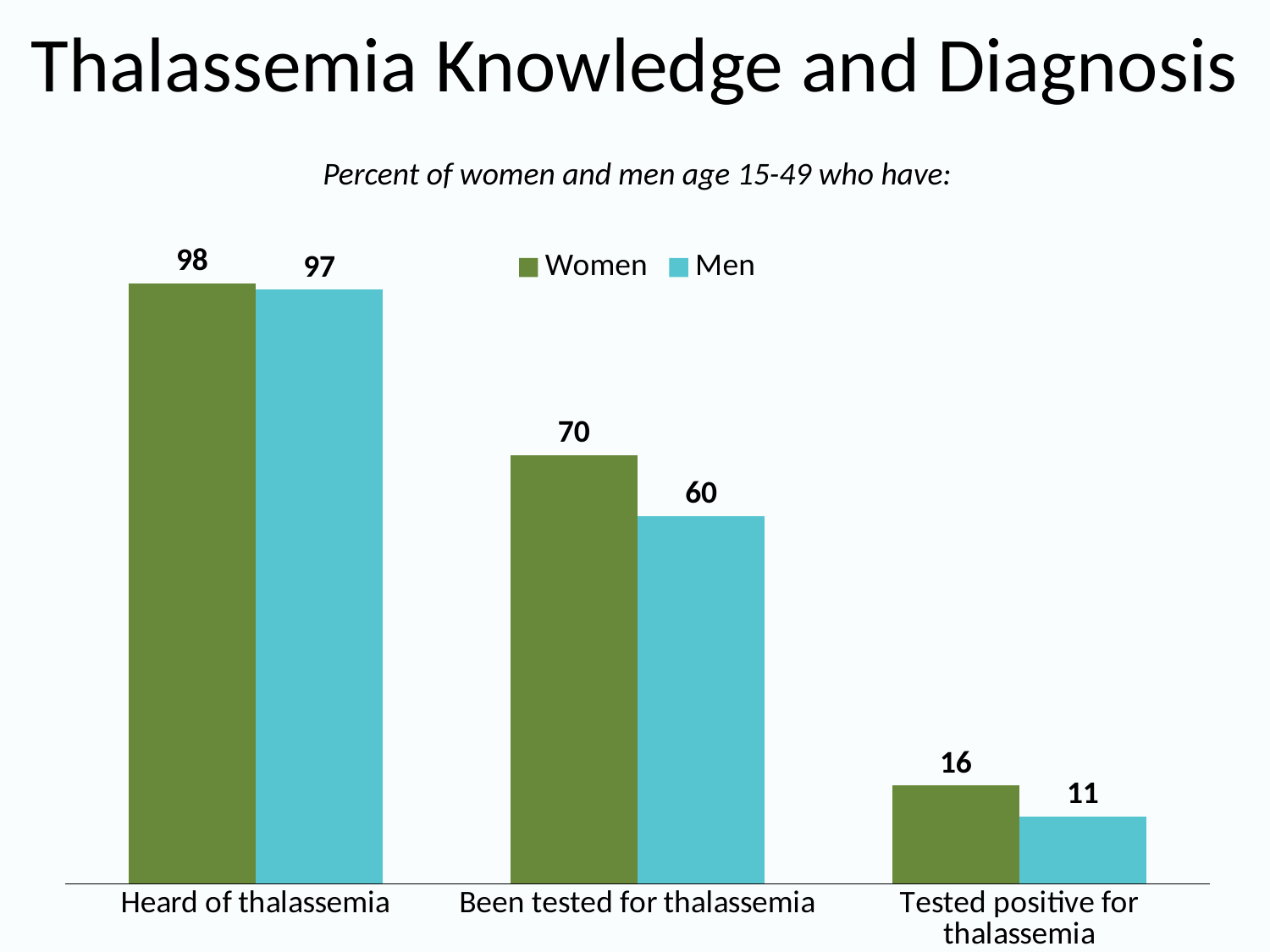

# Thalassemia Knowledge and Diagnosis
Percent of women and men age 15-49 who have:

### Chart

| Category | Women | Men |
|---|---|---|
| Heard of thalassemia | 98.0 | 97.0 |
| Been tested for thalassemia | 70.0 | 60.0 |
| Tested positive for thalassemia | 16.0 | 11.0 |